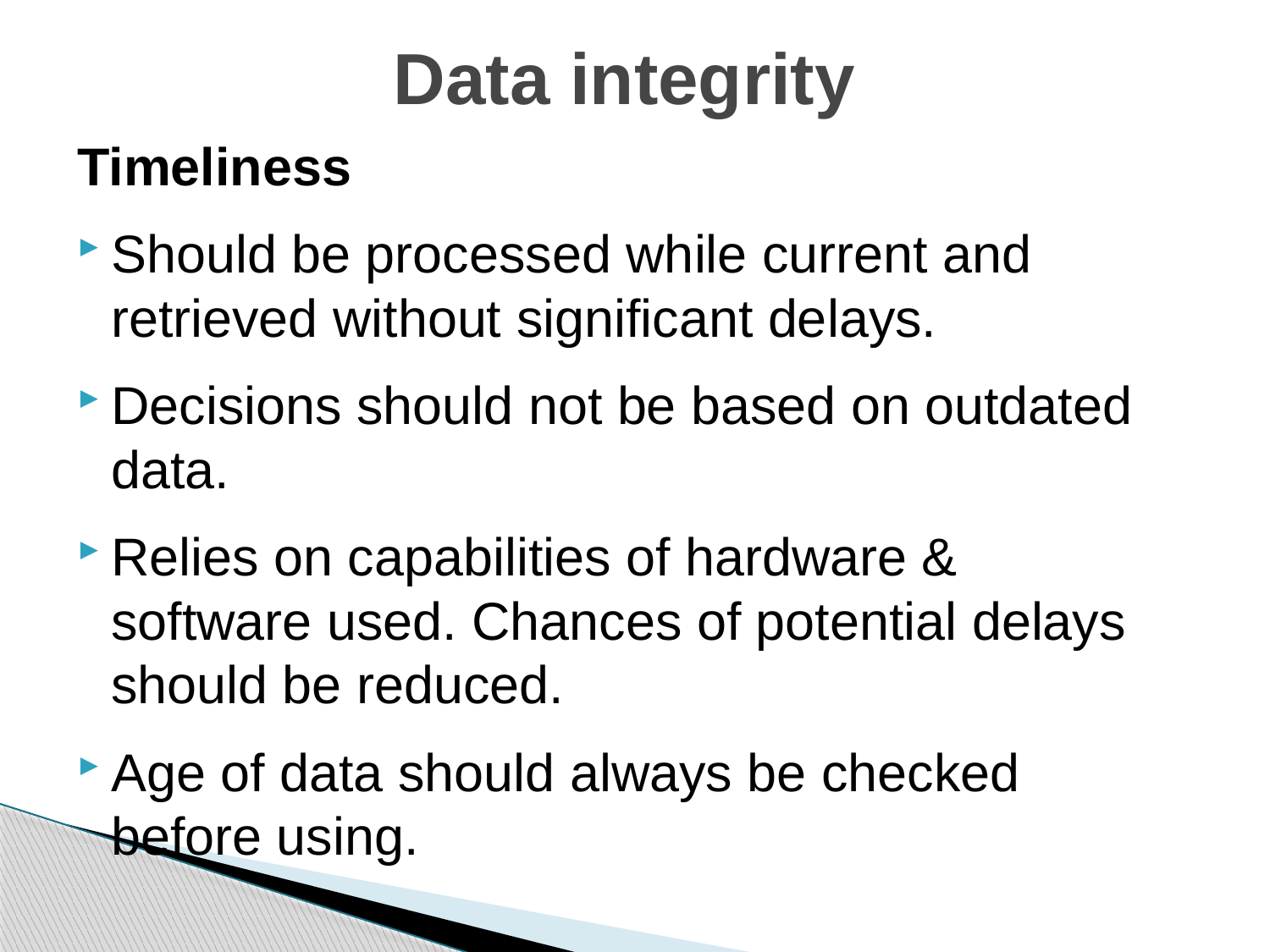

# Data integrity
Timeliness
Should be processed while current and retrieved without significant delays.
Decisions should not be based on outdated data.
Relies on capabilities of hardware & software used. Chances of potential delays should be reduced.
Age of data should always be checked before using.